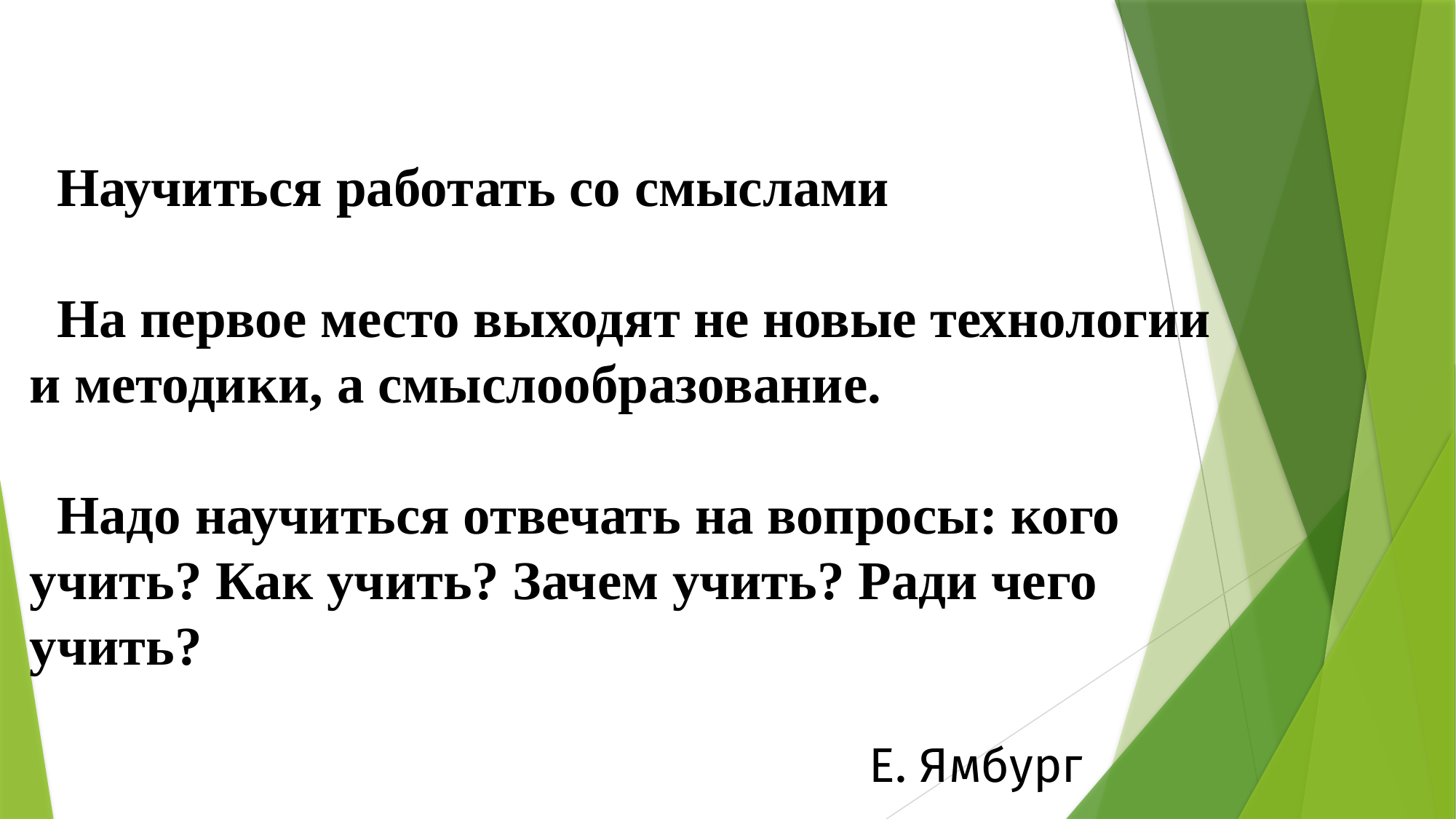

Научиться работать со смыслами

  На первое место выходят не новые технологии и методики, а смыслообразование.

  Надо научиться отвечать на вопросы: кого  учить? Как учить? Зачем учить? Ради чего учить?

                                                                 Е. Ямбург